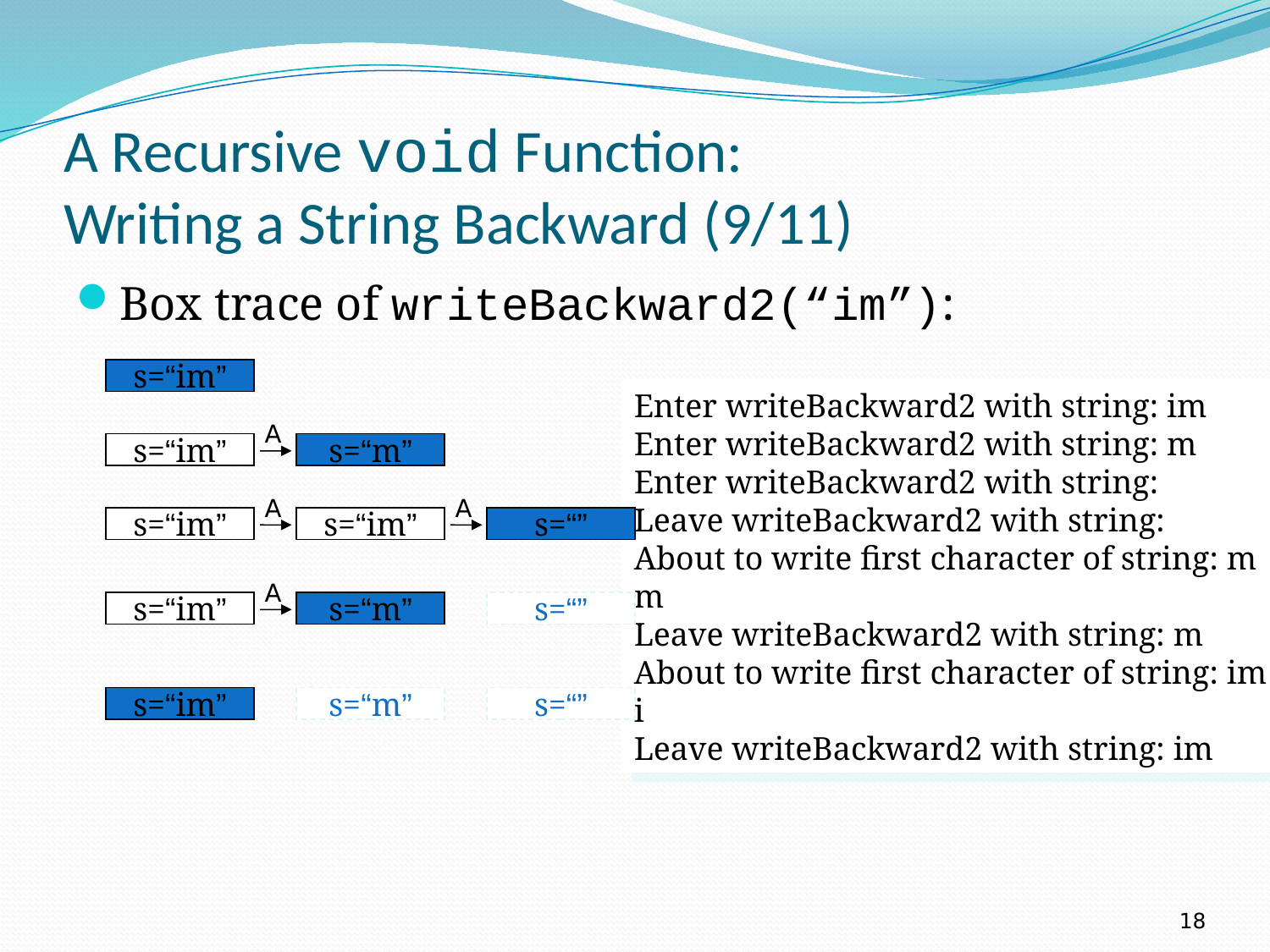

# A Recursive void Function: Writing a String Backward (9/11)
Box trace of writeBackward2(“im”):
s=“im”
Enter writeBackward2 with string: im
Enter writeBackward2 with string: m
Enter writeBackward2 with string:
Leave writeBackward2 with string:
About to write first character of string: m
m
Leave writeBackward2 with string: m
About to write first character of string: im
i
Leave writeBackward2 with string: im
A
s=“im”
s=“m”

A
A
s=“im”
s=“im”
s=“”

A
s=“im”
s=“m”
s=“”

s=“im”
s=“m”
s=“”
18